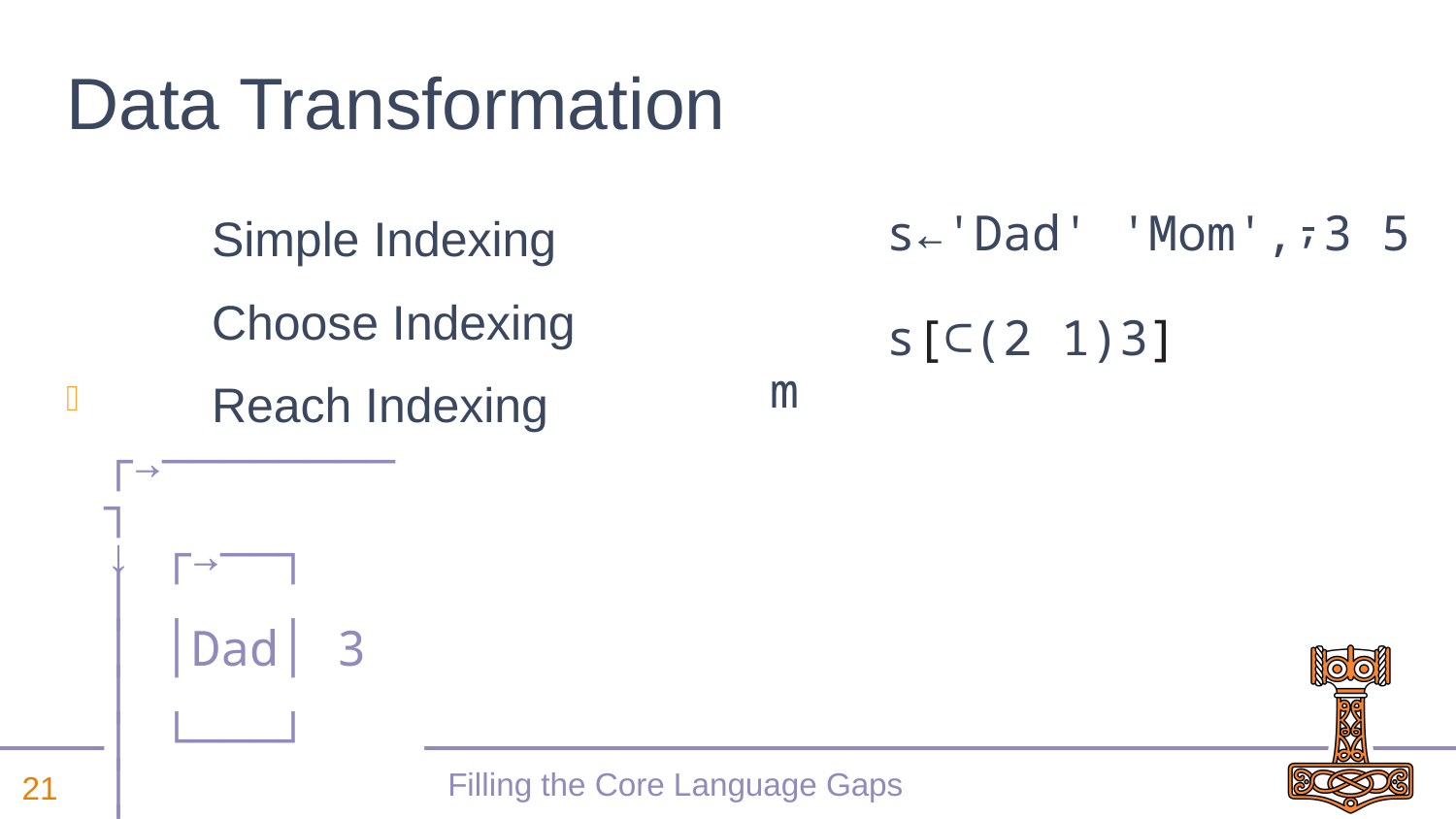

# Data Transformation
	Simple Indexing
	Choose Indexing
	Reach Indexing

    s←'Dad' 'Mom',⍪3 5

    s[⊂(2 1)3]
m

┌→────────┐
↓ ┌→──┐   │
│ │Dad│ 3 │
│ └───┘   │
│ ┌→──┐   │
│ │Mom│ 5 │
│ └───┘   │
└∊────────┘